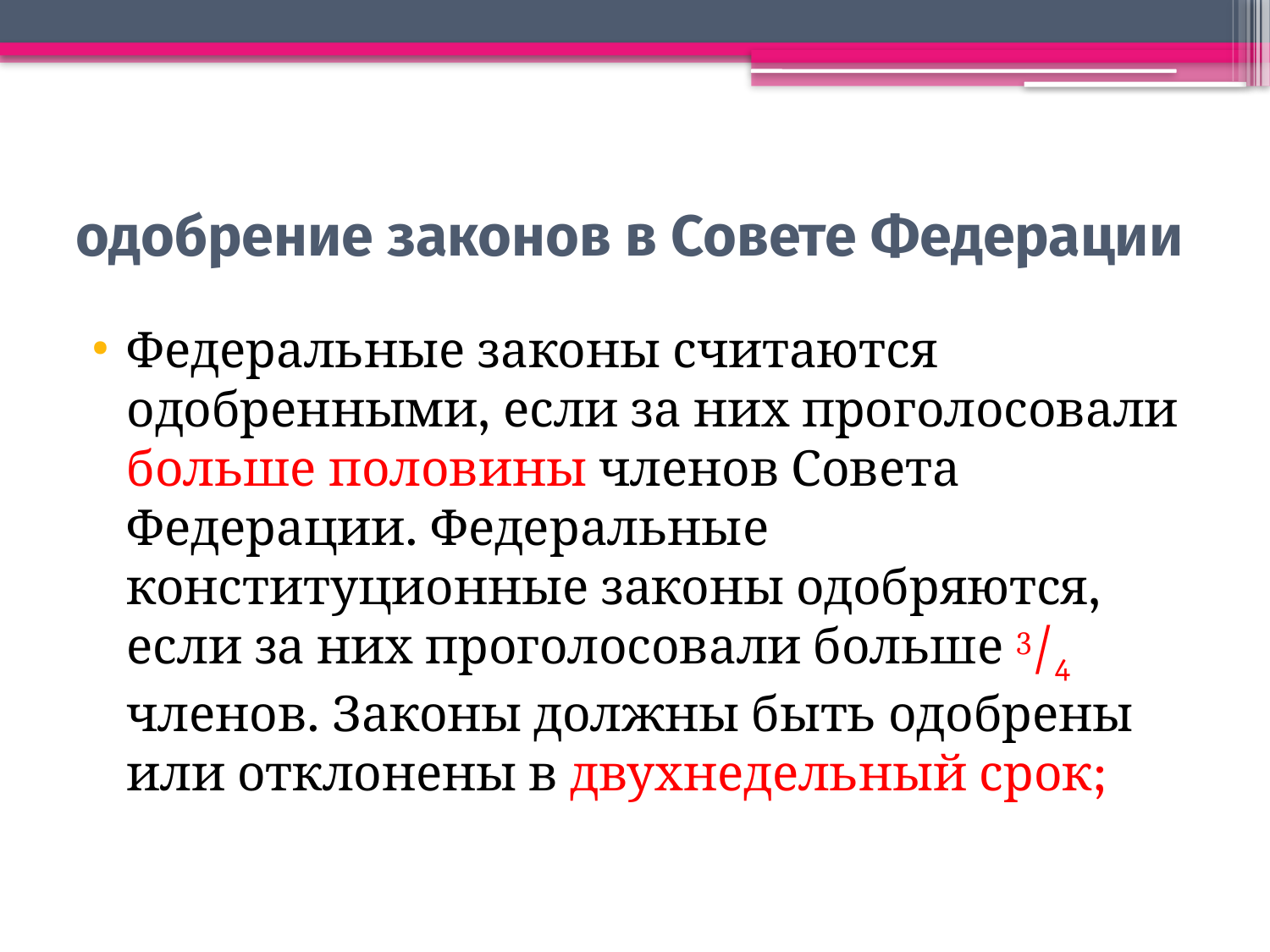

# одобрение законов в Совете Федерации
Федеральные законы считаются одобренными, если за них проголосовали больше половины членов Совета Федерации. Федеральные конституционные законы одобряются, если за них проголосовали больше 3/4 членов. Законы должны быть одобрены или отклонены в двухнедельный срок;